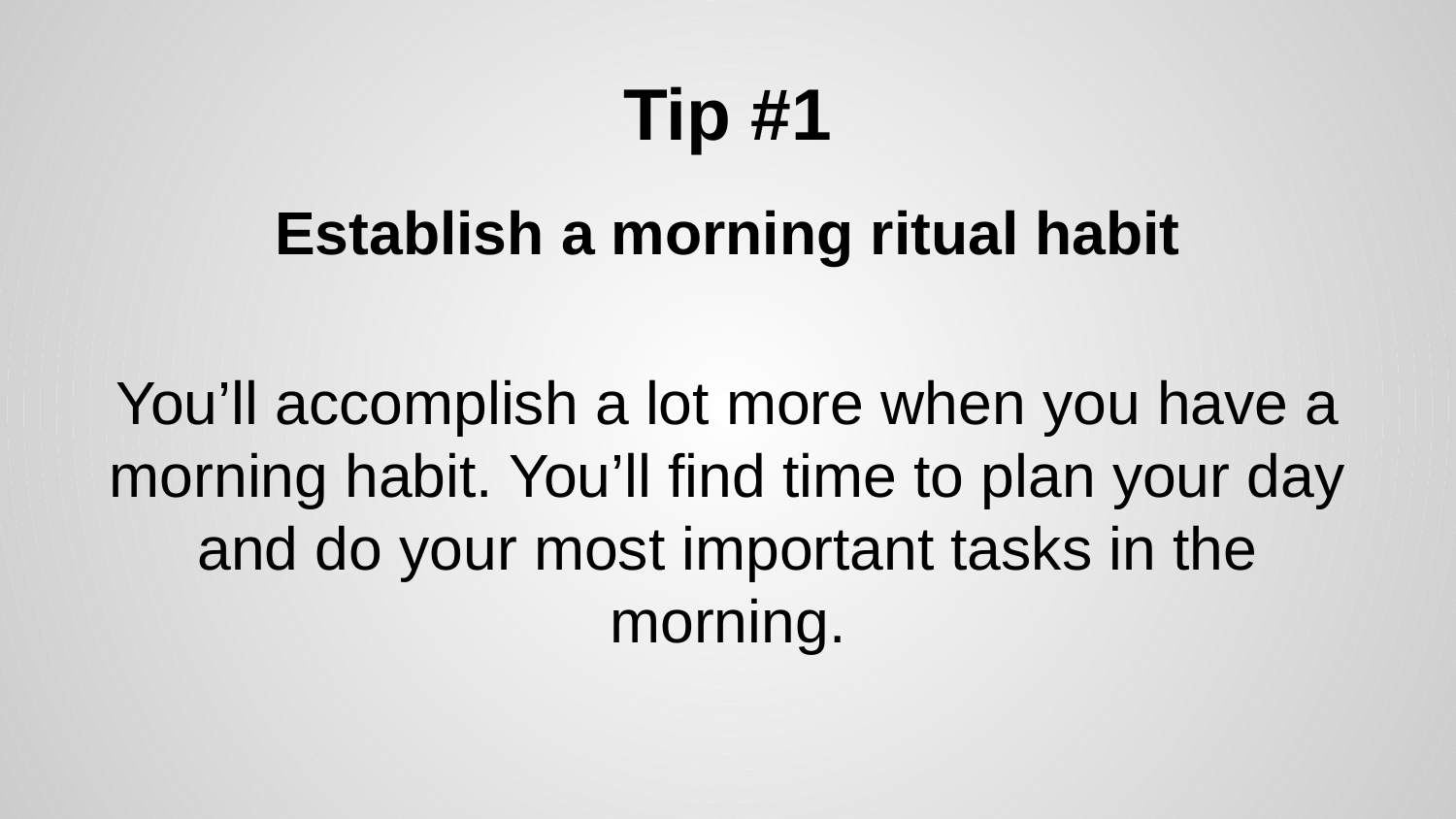

# Tip #1
Establish a morning ritual habit

You’ll accomplish a lot more when you have a morning habit. You’ll find time to plan your day and do your most important tasks in the morning.